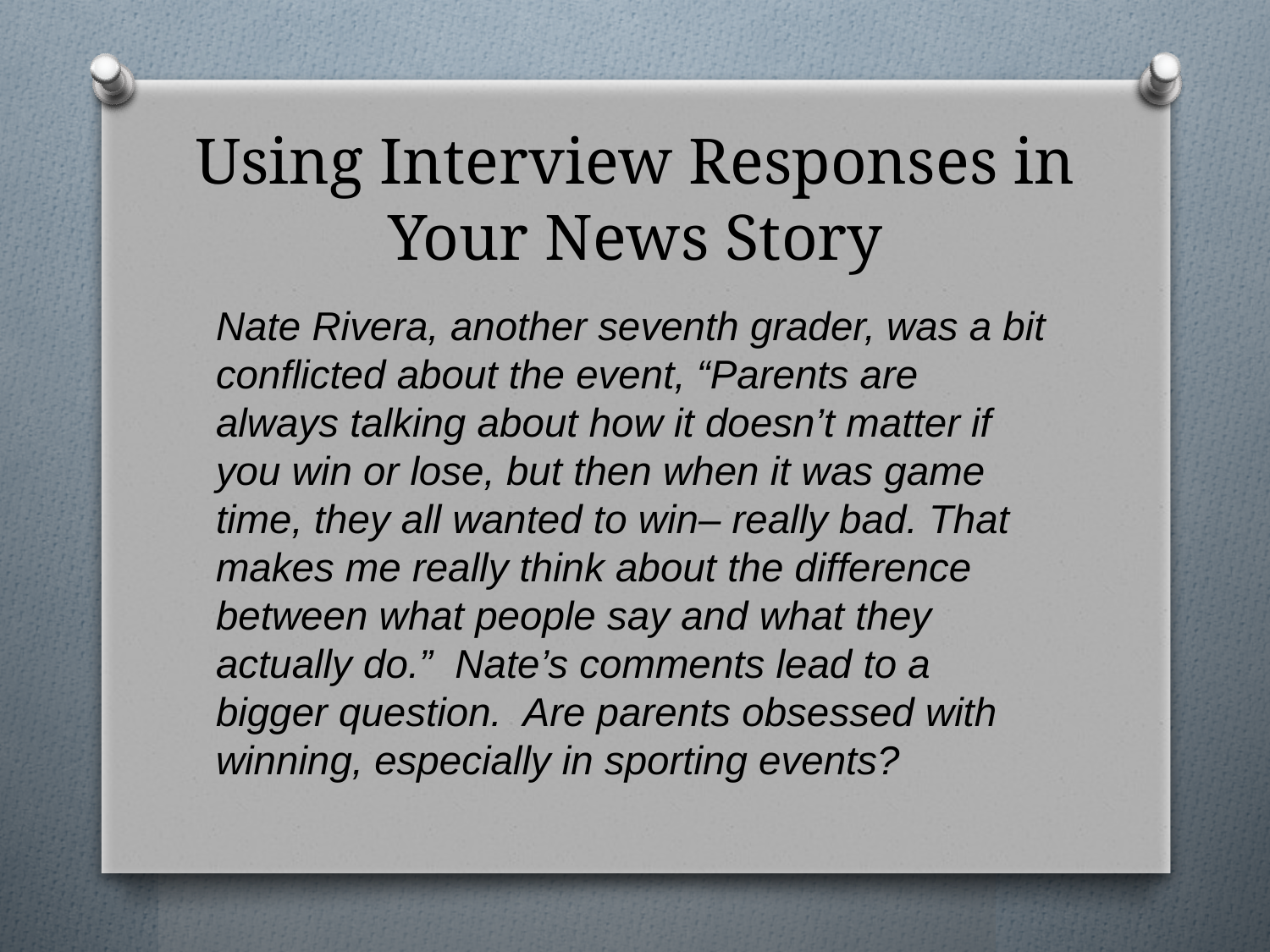

# Using Interview Responses in Your News Story
Nate Rivera, another seventh grader, was a bit conflicted about the event, “Parents are always talking about how it doesn’t matter if you win or lose, but then when it was game time, they all wanted to win– really bad. That makes me really think about the difference between what people say and what they actually do.”  Nate’s comments lead to a bigger question.  Are parents obsessed with winning, especially in sporting events?